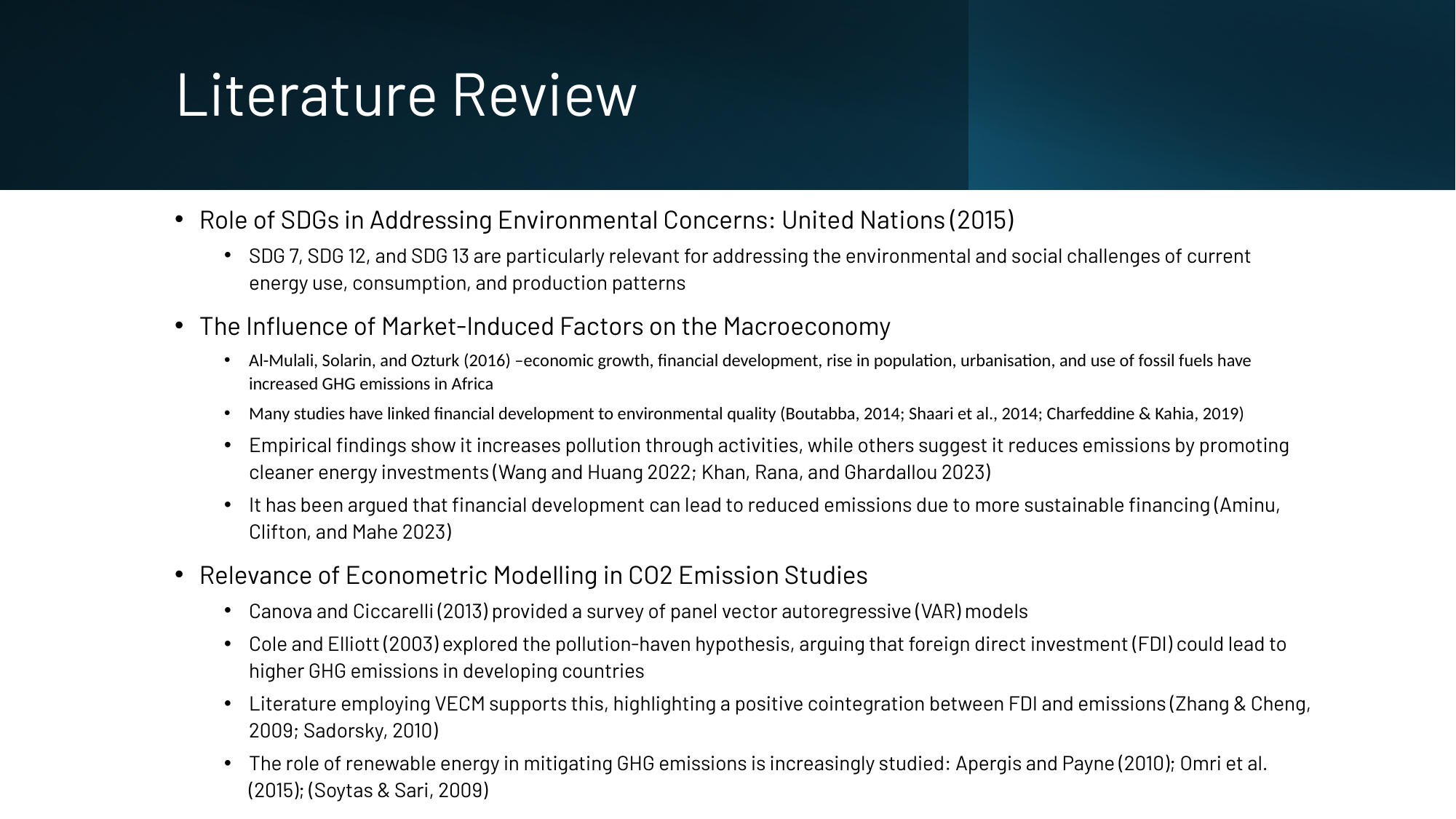

# Literature Review
Role of SDGs in Addressing Environmental Concerns: United Nations (2015)
SDG 7, SDG 12, and SDG 13 are particularly relevant for addressing the environmental and social challenges of current energy use, consumption, and production patterns
The Influence of Market-Induced Factors on the Macroeconomy
Al-Mulali, Solarin, and Ozturk (2016) –economic growth, financial development, rise in population, urbanisation, and use of fossil fuels have increased GHG emissions in Africa
Many studies have linked financial development to environmental quality (Boutabba, 2014; Shaari et al., 2014; Charfeddine & Kahia, 2019)
Empirical findings show it increases pollution through activities, while others suggest it reduces emissions by promoting cleaner energy investments (Wang and Huang 2022; Khan, Rana, and Ghardallou 2023)
It has been argued that financial development can lead to reduced emissions due to more sustainable financing (Aminu, Clifton, and Mahe 2023)
Relevance of Econometric Modelling in CO2 Emission Studies
Canova and Ciccarelli (2013) provided a survey of panel vector autoregressive (VAR) models
Cole and Elliott (2003) explored the pollution-haven hypothesis, arguing that foreign direct investment (FDI) could lead to higher GHG emissions in developing countries
Literature employing VECM supports this, highlighting a positive cointegration between FDI and emissions (Zhang & Cheng, 2009; Sadorsky, 2010)
The role of renewable energy in mitigating GHG emissions is increasingly studied: Apergis and Payne (2010); Omri et al. (2015); (Soytas & Sari, 2009)